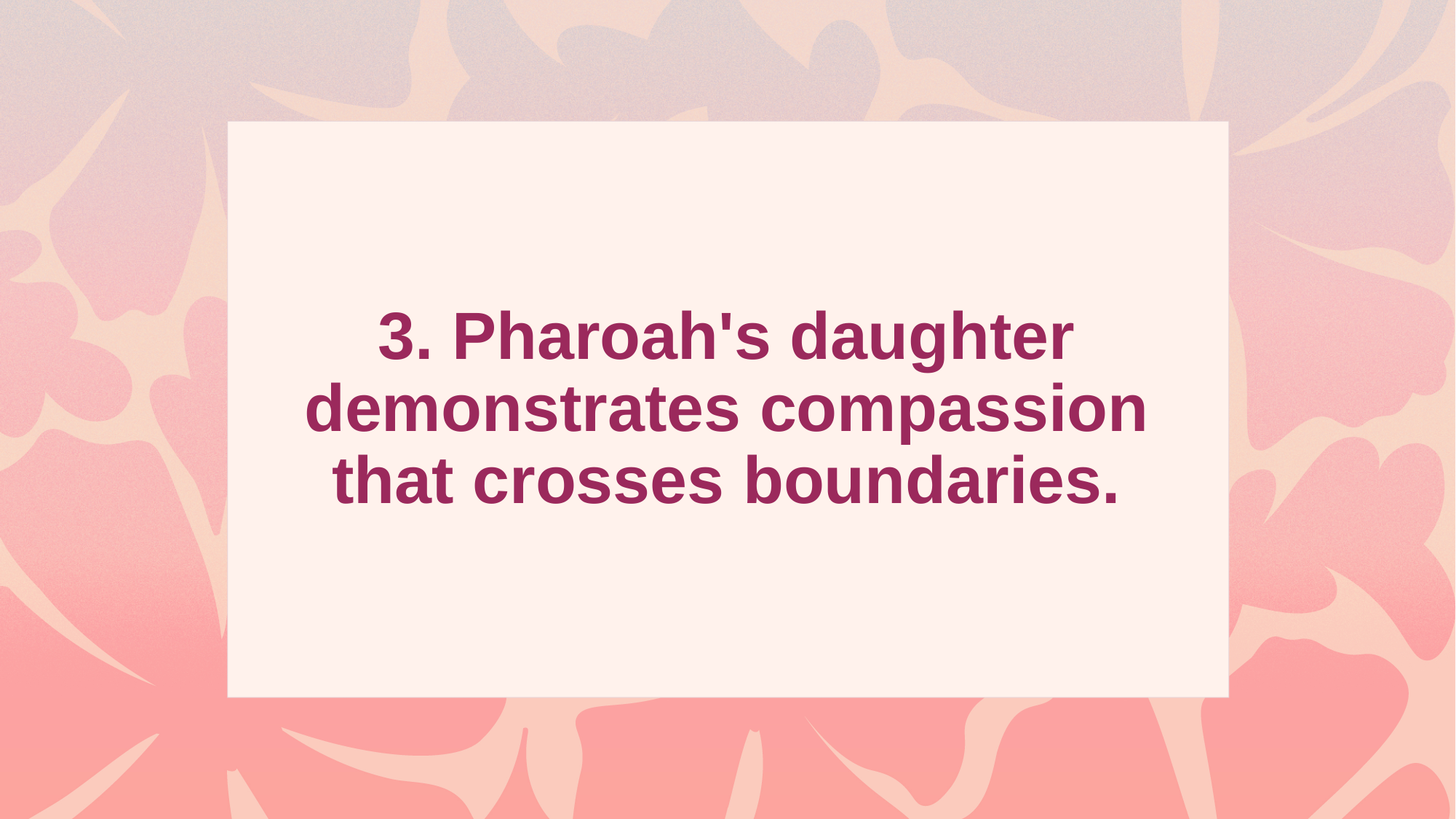

# 3. Pharoah's daughter demonstrates compassion that crosses boundaries.